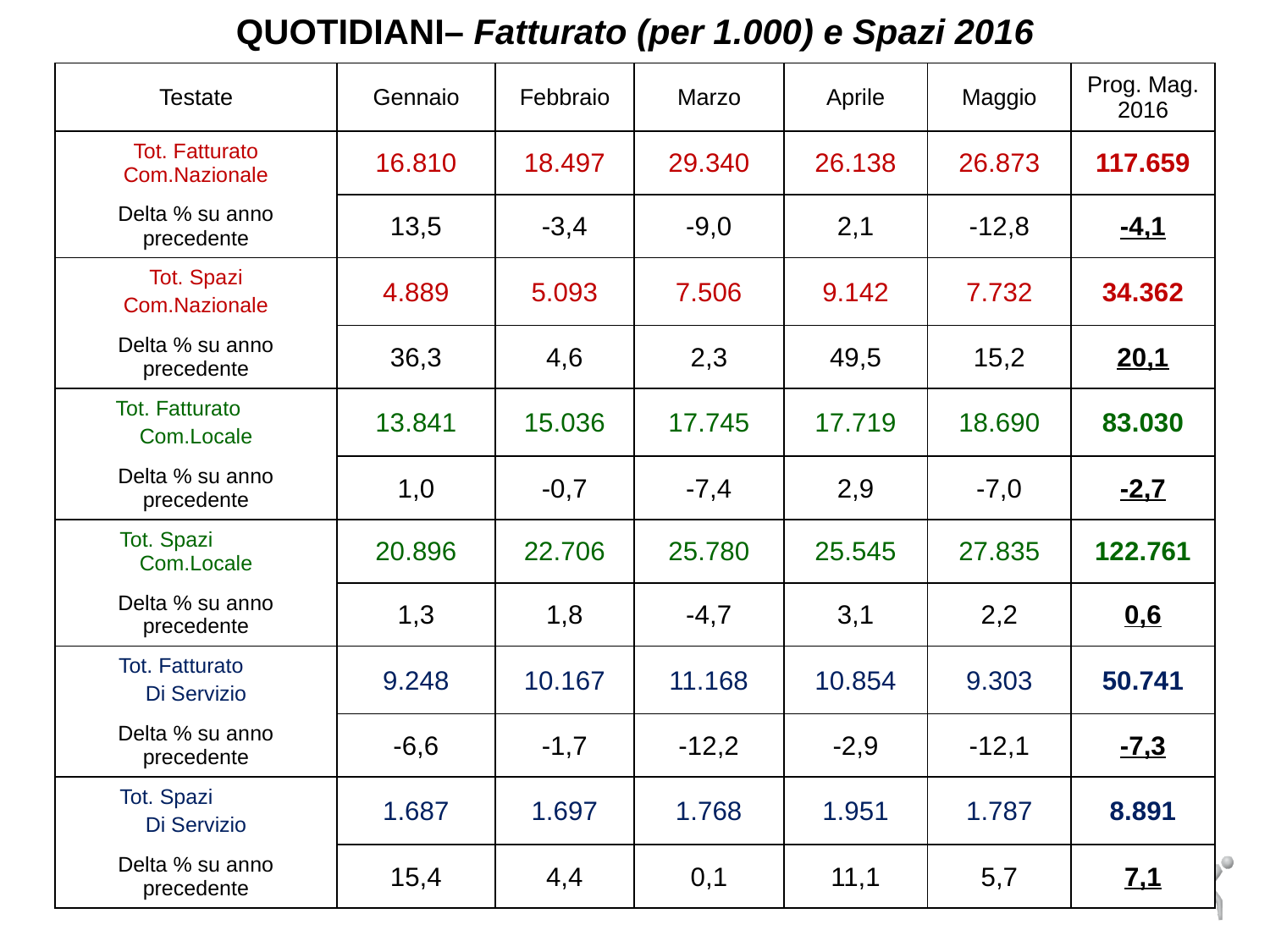

QUOTIDIANI– Fatturato (per 1.000) e Spazi 2016
| Testate | Gennaio | Febbraio | Marzo | Aprile | Maggio | Prog. Mag. 2016 |
| --- | --- | --- | --- | --- | --- | --- |
| Tot. Fatturato Com.Nazionale | 16.810 | 18.497 | 29.340 | 26.138 | 26.873 | 117.659 |
| Delta % su anno precedente | 13,5 | -3,4 | -9,0 | 2,1 | -12,8 | -4,1 |
| Tot. Spazi Com.Nazionale | 4.889 | 5.093 | 7.506 | 9.142 | 7.732 | 34.362 |
| Delta % su anno precedente | 36,3 | 4,6 | 2,3 | 49,5 | 15,2 | 20,1 |
| Tot. Fatturato Com.Locale | 13.841 | 15.036 | 17.745 | 17.719 | 18.690 | 83.030 |
| Delta % su anno precedente | 1,0 | -0,7 | -7,4 | 2,9 | -7,0 | -2,7 |
| Tot. Spazi Com.Locale | 20.896 | 22.706 | 25.780 | 25.545 | 27.835 | 122.761 |
| Delta % su anno precedente | 1,3 | 1,8 | -4,7 | 3,1 | 2,2 | 0,6 |
| Tot. Fatturato Di Servizio | 9.248 | 10.167 | 11.168 | 10.854 | 9.303 | 50.741 |
| Delta % su anno precedente | -6,6 | -1,7 | -12,2 | -2,9 | -12,1 | -7,3 |
| Tot. Spazi Di Servizio | 1.687 | 1.697 | 1.768 | 1.951 | 1.787 | 8.891 |
| Delta % su anno precedente | 15,4 | 4,4 | 0,1 | 11,1 | 5,7 | 7,1 |